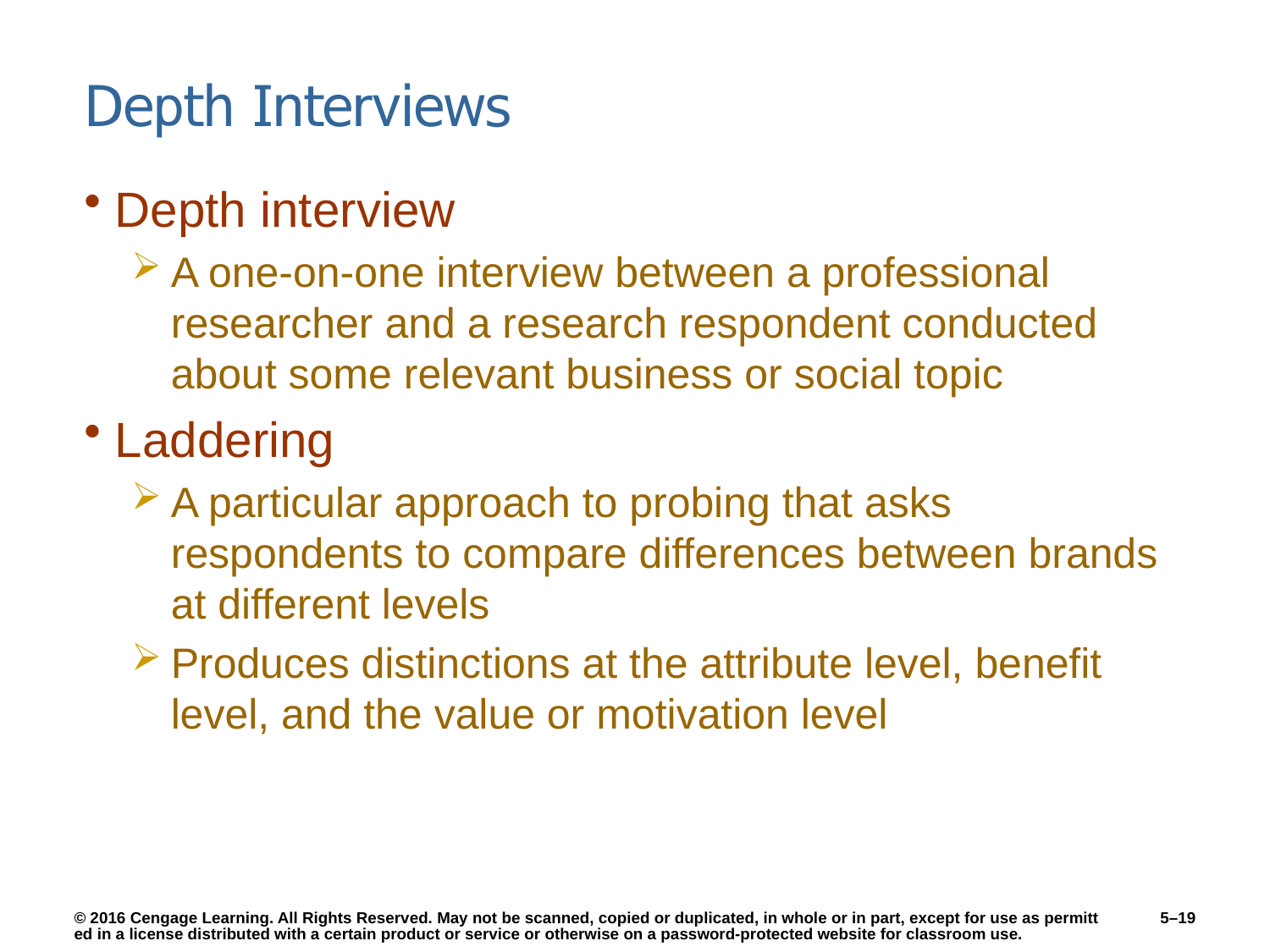

# Depth Interviews
Depth interview
A one-on-one interview between a professional researcher and a research respondent conducted about some relevant business or social topic
Laddering
A particular approach to probing that asks respondents to compare differences between brands at different levels
Produces distinctions at the attribute level, benefit level, and the value or motivation level
5–19
© 2016 Cengage Learning. All Rights Reserved. May not be scanned, copied or duplicated, in whole or in part, except for use as permitted in a license distributed with a certain product or service or otherwise on a password-protected website for classroom use.